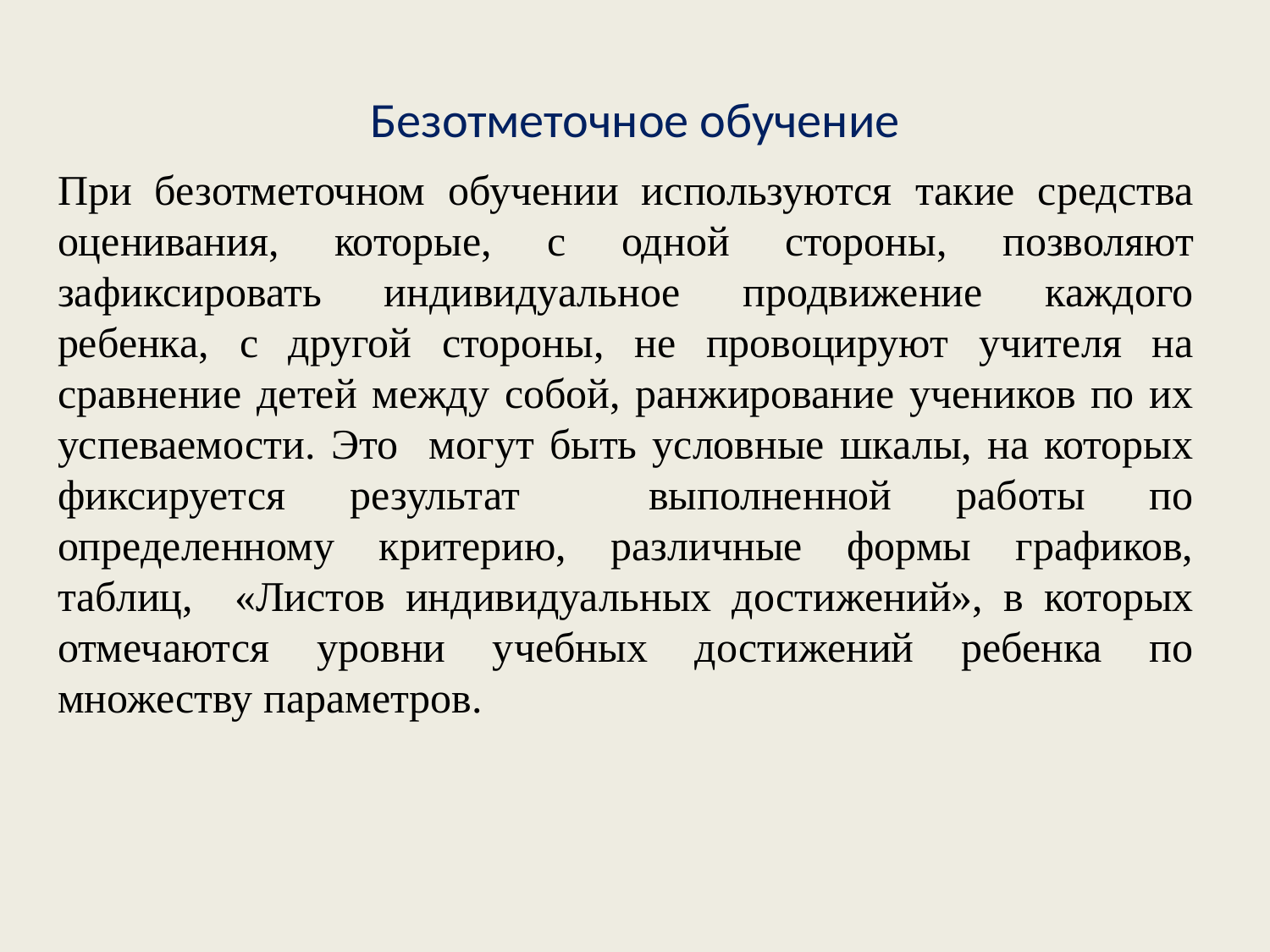

# Безотметочное обучение
При безотметочном обучении используются такие средства оценивания, которые, с одной стороны, позволяют зафиксировать индивидуальное продвижение каждого ребенка, с другой стороны, не провоцируют учителя на сравнение детей между собой, ранжирование учеников по их успеваемости. Это  могут быть условные шкалы, на которых фиксируется результат  выполненной работы по определенному критерию, различные формы графиков, таблиц,  «Листов индивидуальных достижений», в которых отмечаются уровни учебных достижений ребенка по множеству параметров.